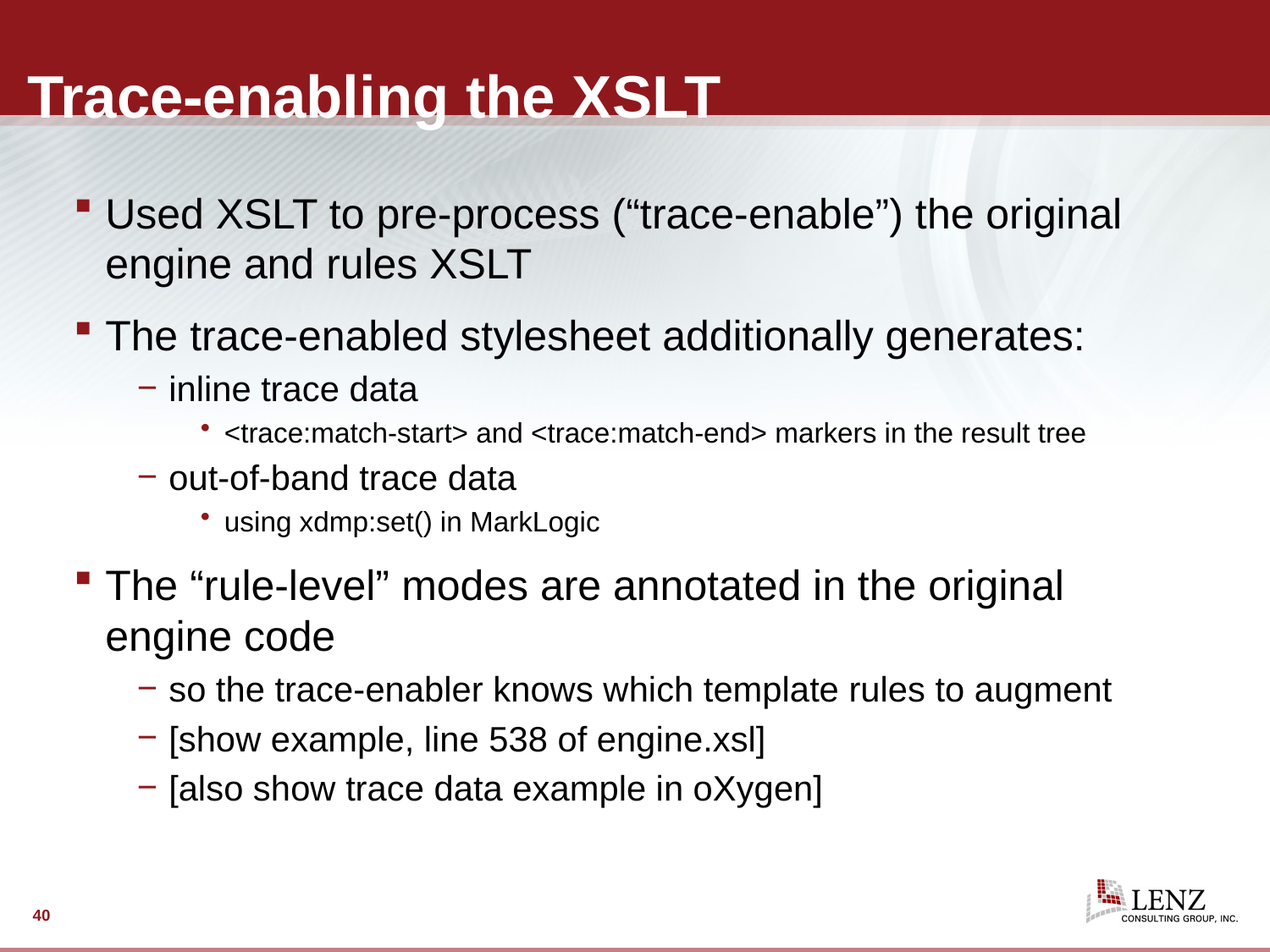

# Trace-enabling the XSLT
Used XSLT to pre-process (“trace-enable”) the original engine and rules XSLT
The trace-enabled stylesheet additionally generates:
inline trace data
<trace:match-start> and <trace:match-end> markers in the result tree
out-of-band trace data
using xdmp:set() in MarkLogic
The “rule-level” modes are annotated in the original engine code
so the trace-enabler knows which template rules to augment
[show example, line 538 of engine.xsl]
[also show trace data example in oXygen]
40